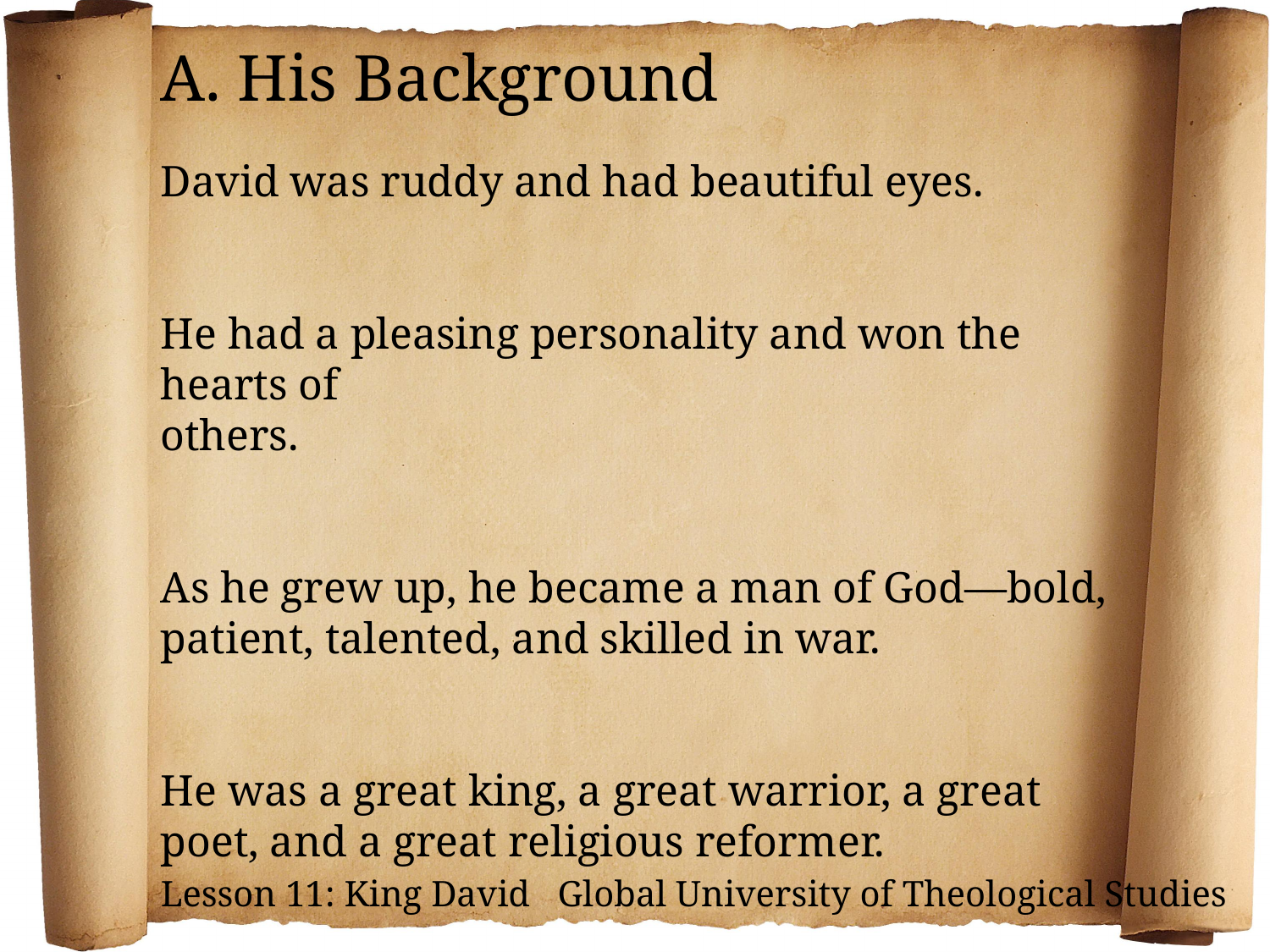

A. His Background
David was ruddy and had beautiful eyes.

He had a pleasing personality and won the hearts of
others.

As he grew up, he became a man of God—bold,
patient, talented, and skilled in war.

He was a great king, a great warrior, a great poet, and a great religious reformer.
Lesson 11: King David   Global University of Theological Studies